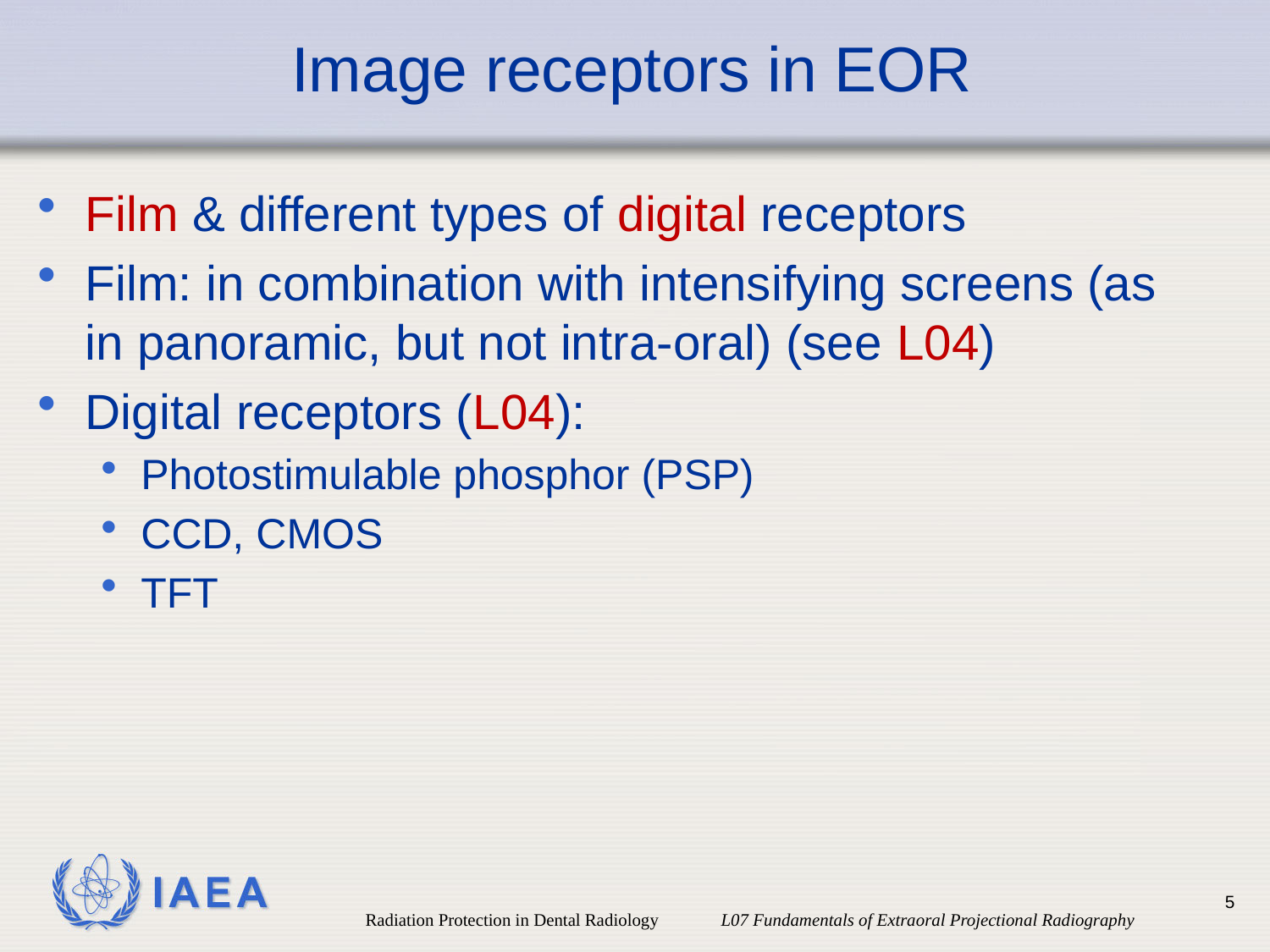

# Image receptors in EOR
Film & different types of digital receptors
Film: in combination with intensifying screens (as in panoramic, but not intra-oral) (see L04)
Digital receptors (L04):
Photostimulable phosphor (PSP)
CCD, CMOS
TFT

5
Radiation Protection in Dental Radiology              L07 Fundamentals of Extraoral Projectional Radiography